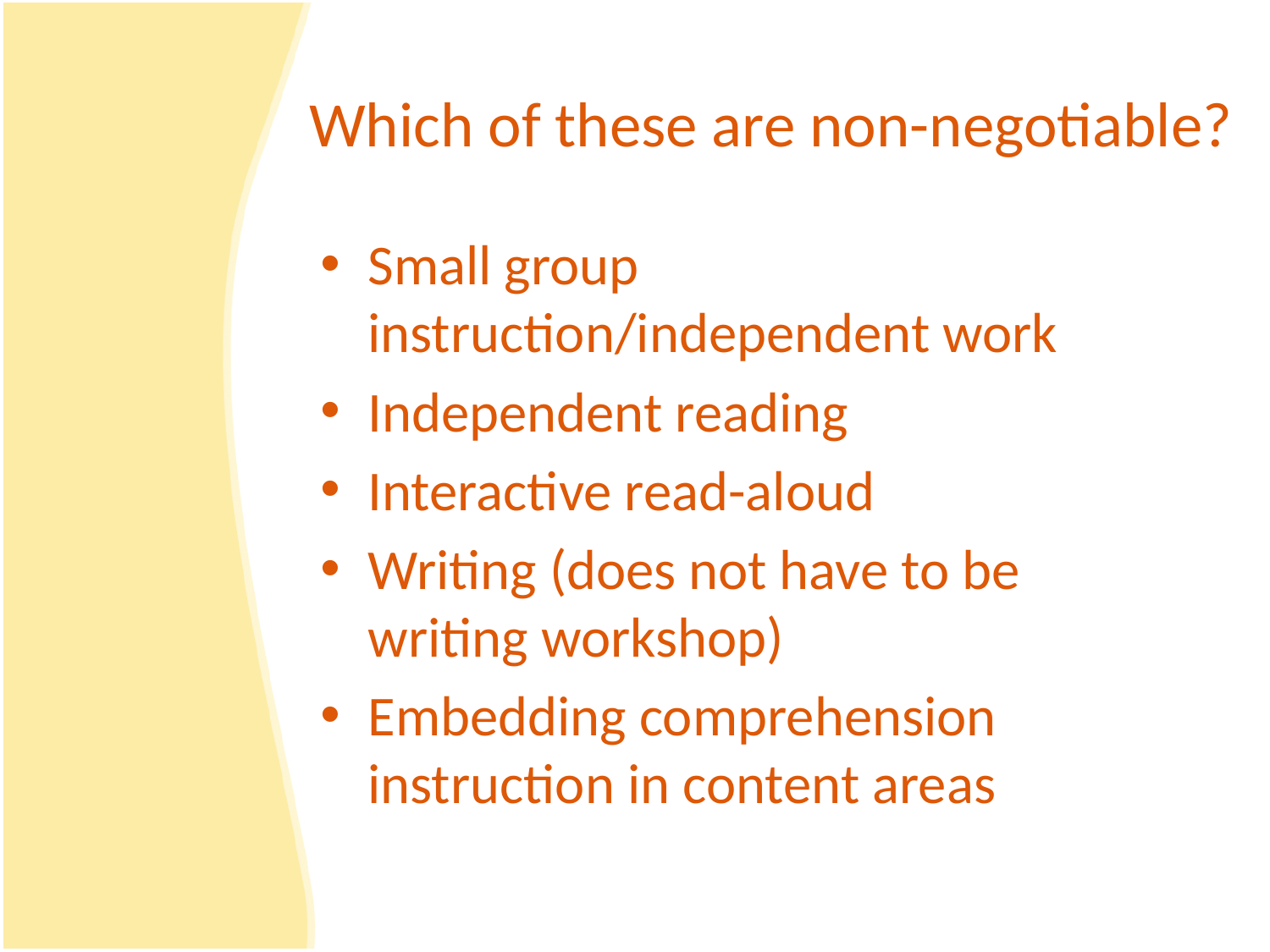

# Which of these are non-negotiable?
Small group instruction/independent work
Independent reading
Interactive read-aloud
Writing (does not have to be writing workshop)
Embedding comprehension instruction in content areas